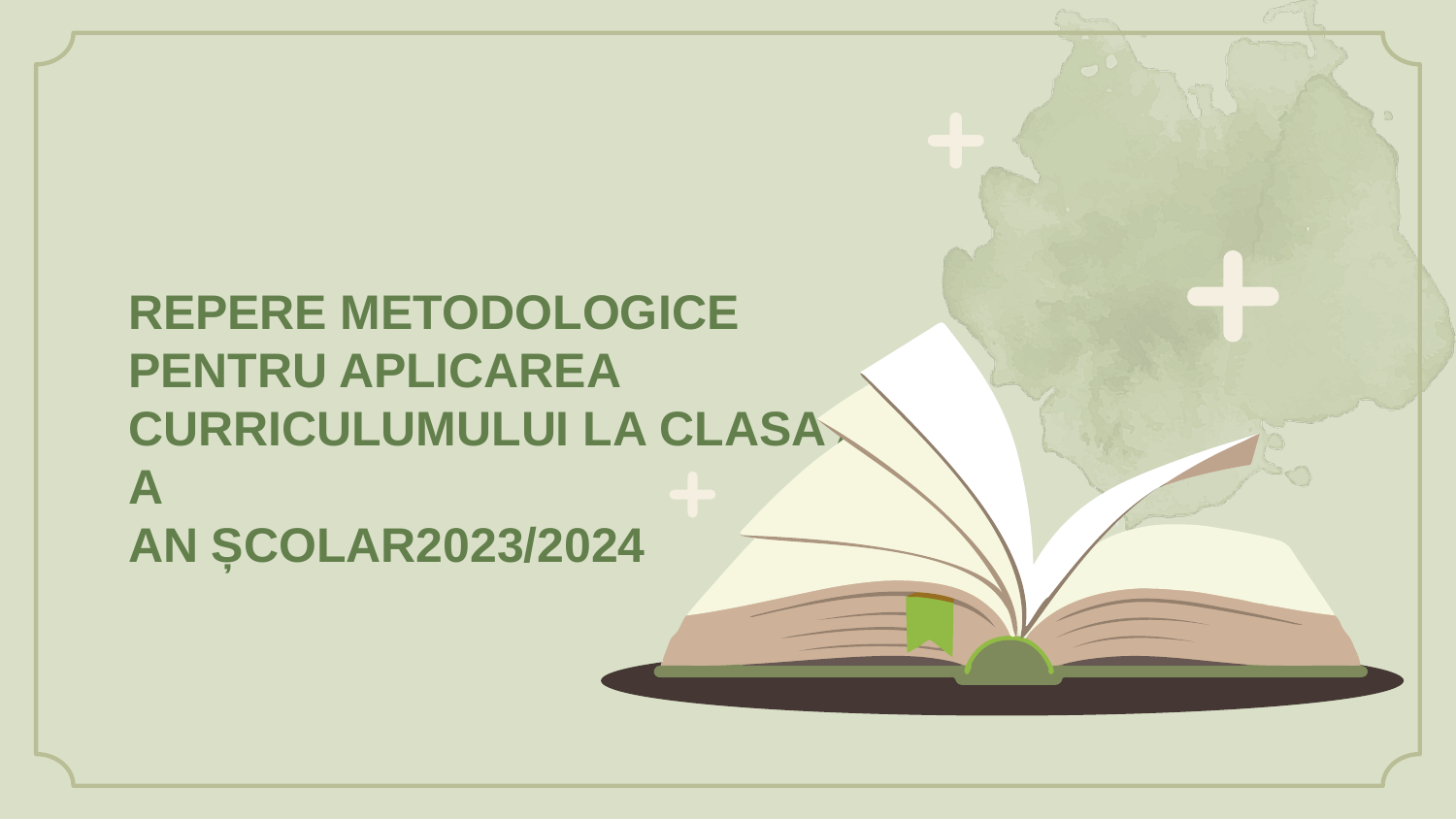

# REPERE METODOLOGICE PENTRU APLICAREA CURRICULUMULUI LA CLASA A XI-A AN ȘCOLAR2023/2024